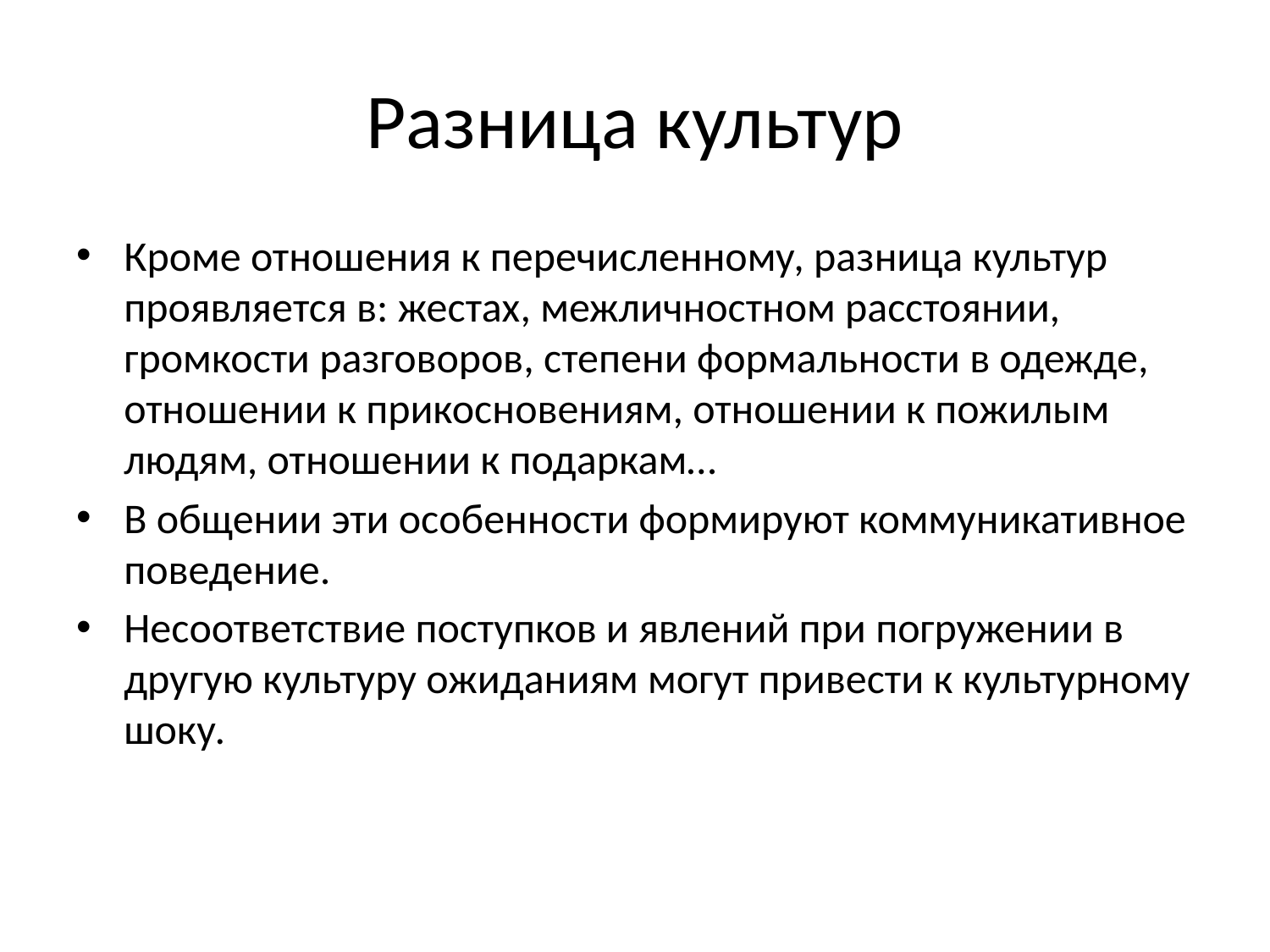

# Разница культур
Кроме отношения к перечисленному, разница культур проявляется в: жестах, межличностном расстоянии, громкости разговоров, степени формальности в одежде, отношении к прикосновениям, отношении к пожилым людям, отношении к подаркам…
В общении эти особенности формируют коммуникативное поведение.
Несоответствие поступков и явлений при погружении в другую культуру ожиданиям могут привести к культурному шоку.